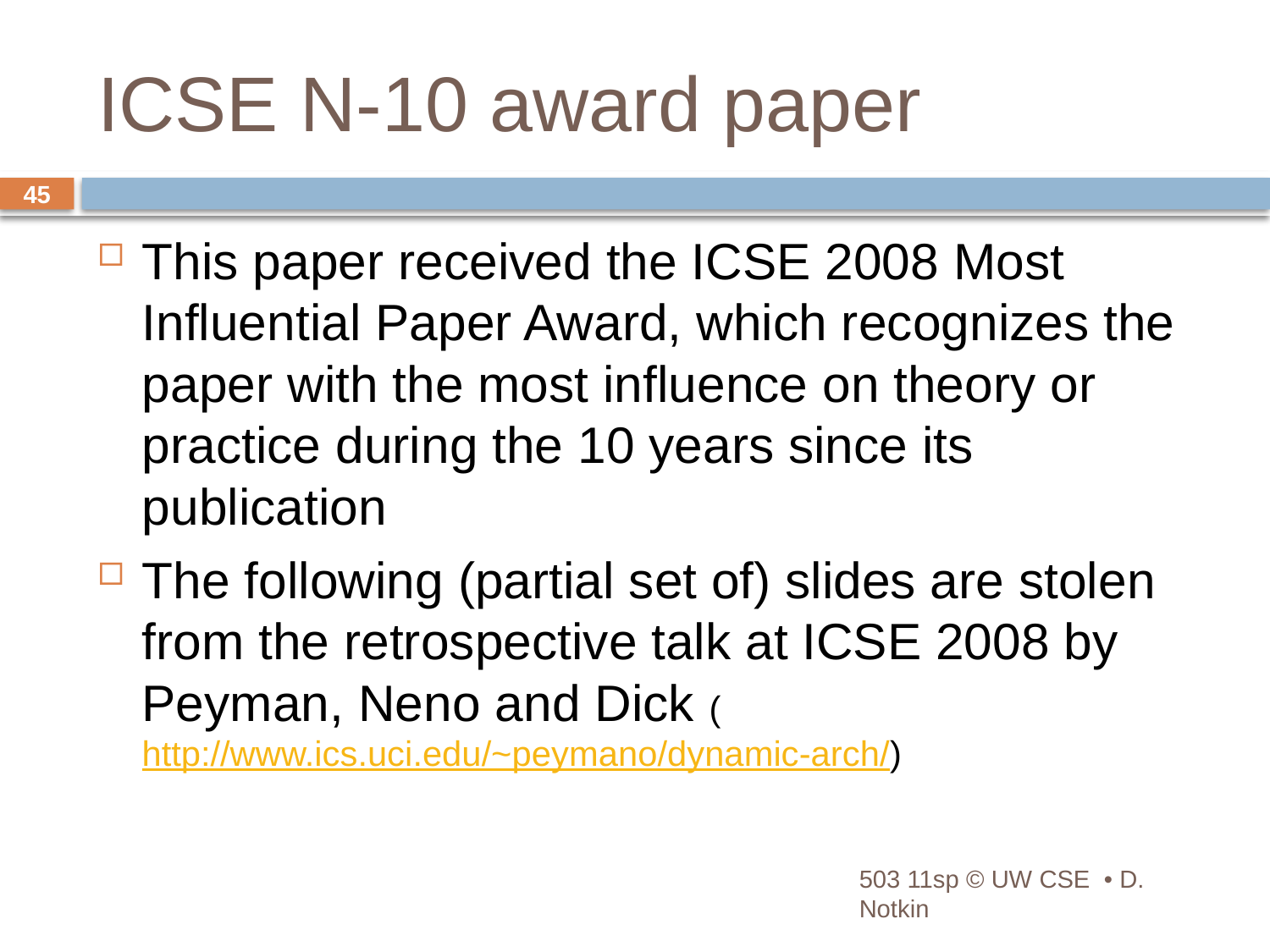

# ICSE N-10 award paper
45
This paper received the ICSE 2008 Most Influential Paper Award, which recognizes the paper with the most influence on theory or practice during the 10 years since its publication
The following (partial set of) slides are stolen from the retrospective talk at ICSE 2008 by Peyman, Neno and Dick (http://www.ics.uci.edu/~peymano/dynamic-arch/)
503 11sp © UW CSE  • D. Notkin